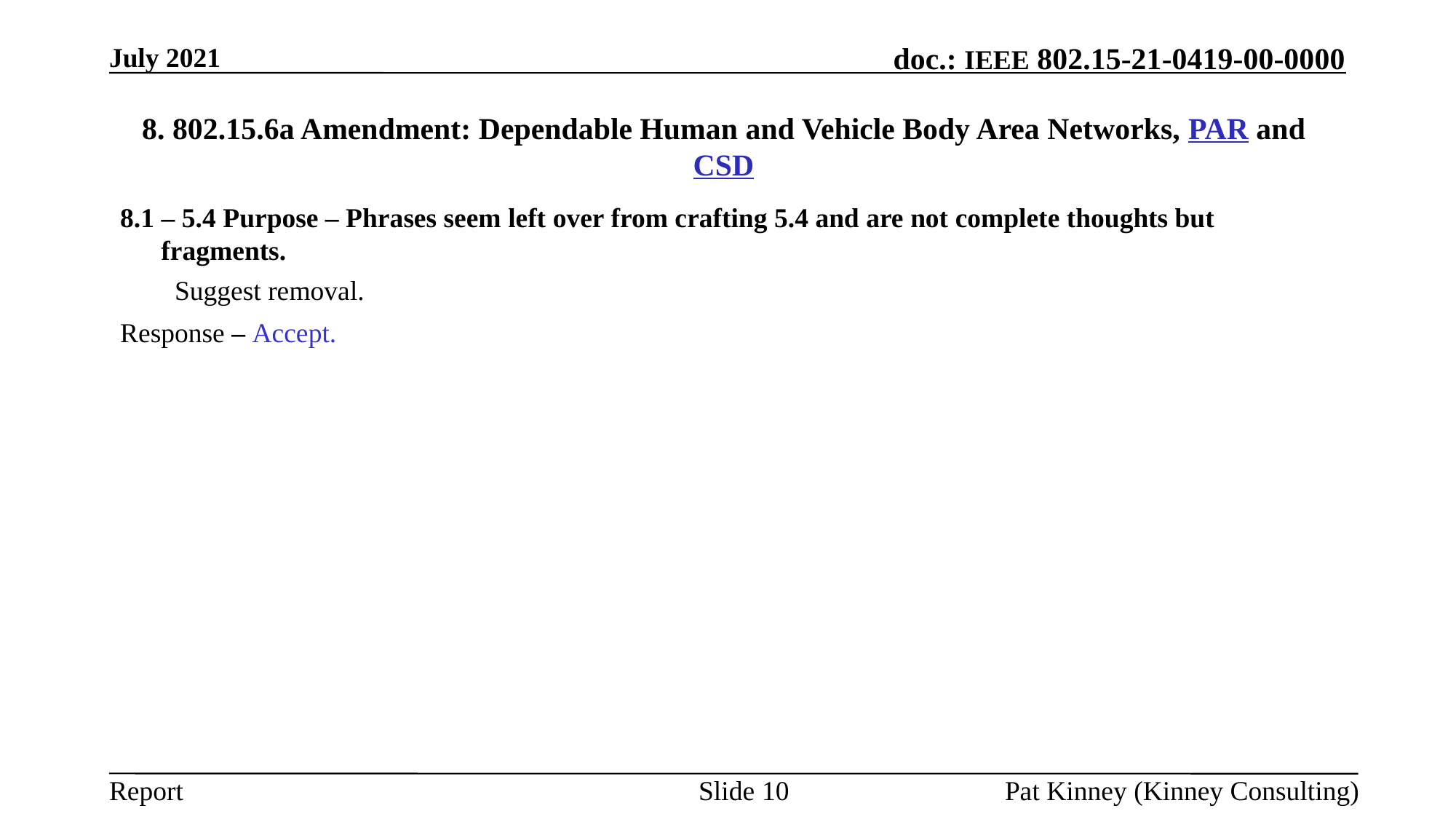

July 2021
# 8. 802.15.6a Amendment: Dependable Human and Vehicle Body Area Networks, PAR and CSD
8.1 – 5.4 Purpose – Phrases seem left over from crafting 5.4 and are not complete thoughts but fragments.
Suggest removal.
Response – Accept.

Pat Kinney (Kinney Consulting)
Slide 10